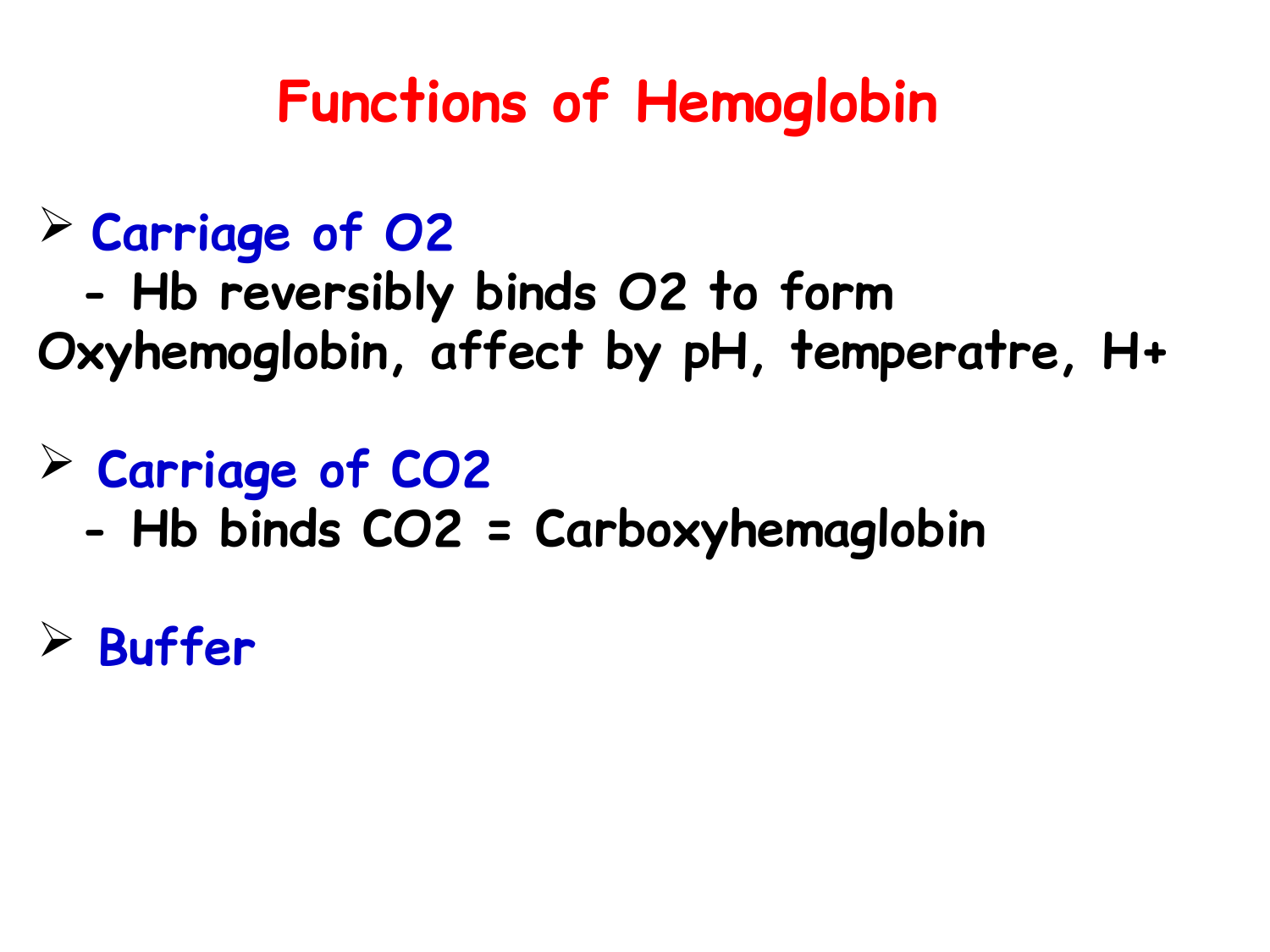

Functions of Hemoglobin

 Carriage of O2
  - Hb reversibly binds O2 to form Oxyhemoglobin, affect by pH, temperatre, H+

 Carriage of CO2
  - Hb binds CO2 = Carboxyhemaglobin

 Buffer